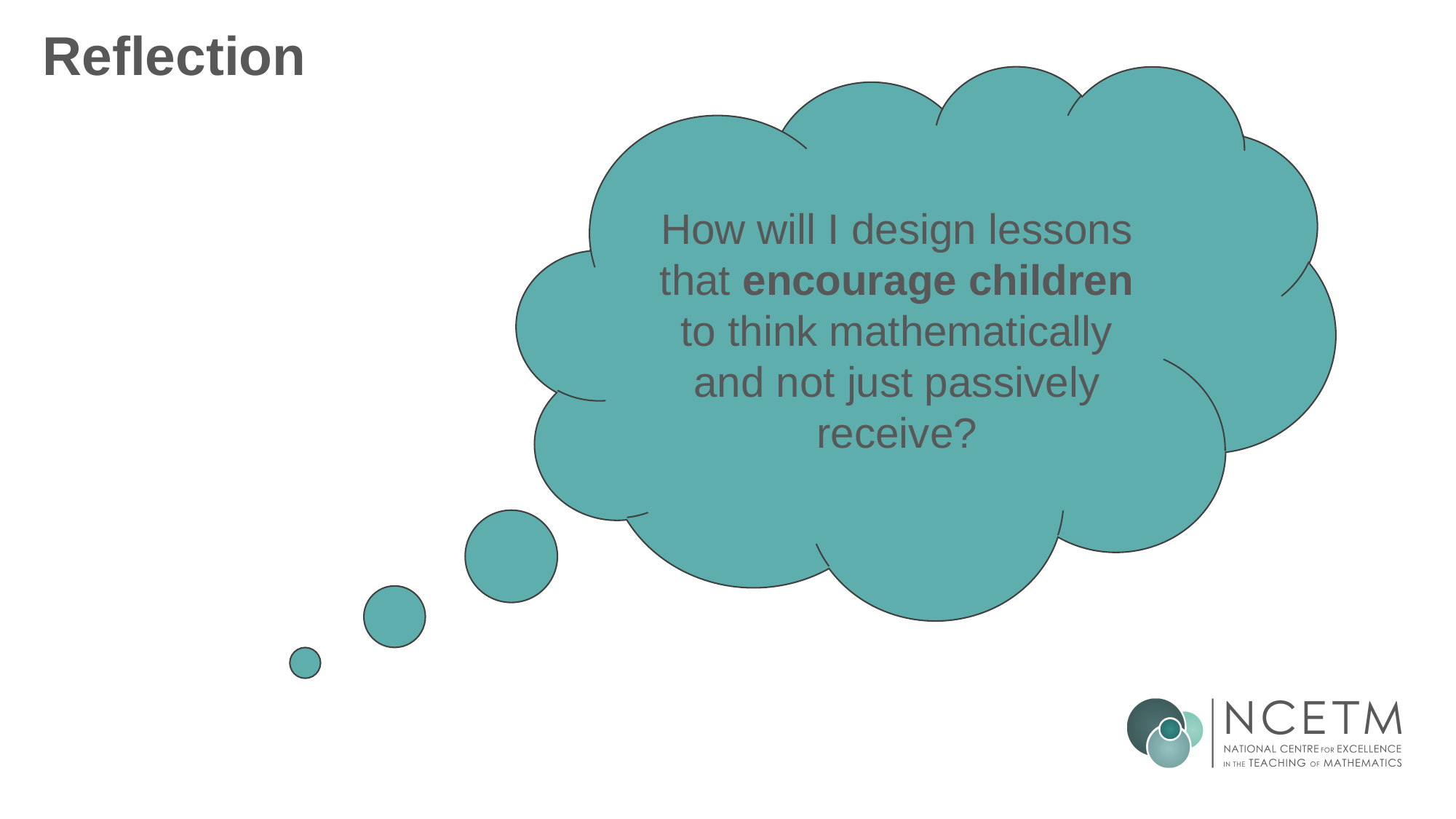

# Reflection

How will I design lessons that encourage children to think mathematically and not just passively receive?